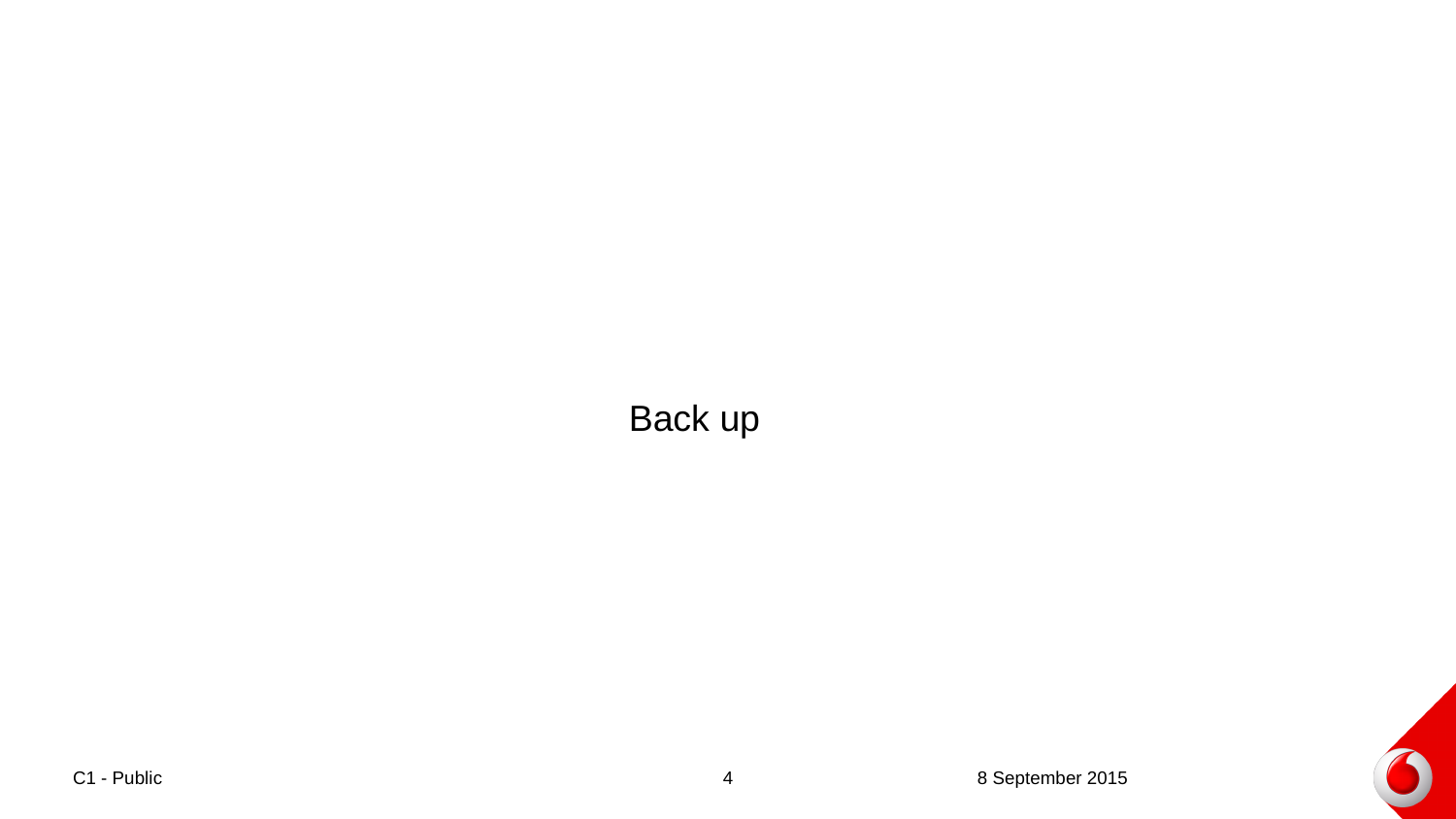

#

Back up
C1 - Public
8 September 2015
4